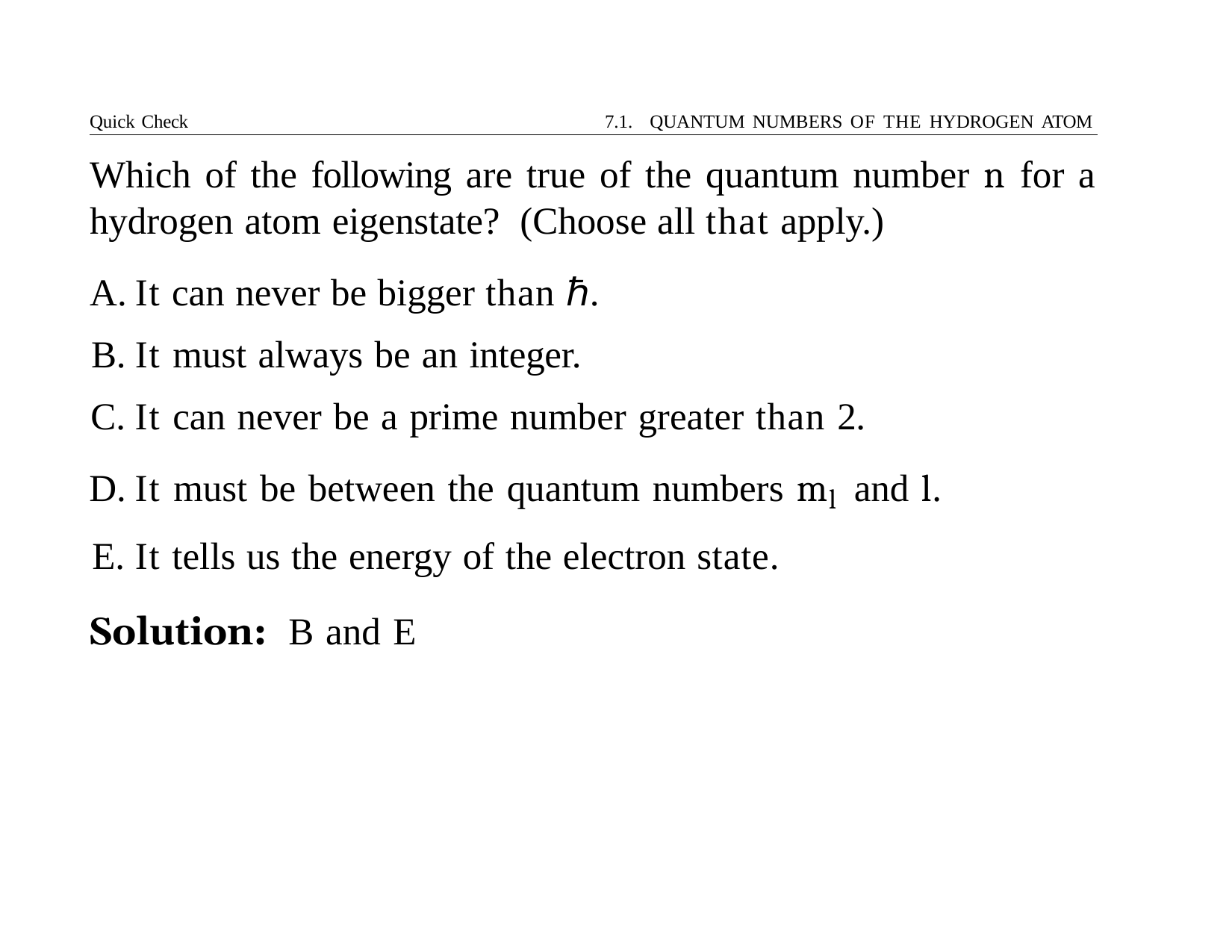

Quick Check	7.1.  QUANTUM NUMBERS OF THE HYDROGEN ATOM

# Which of the following are true of the quantum number n for a hydrogen atom eigenstate?	(Choose all that apply.)
It can never be bigger than ℏ.
It must always be an integer.
It can never be a prime number greater than 2.
It must be between the quantum numbers ml and l.
It tells us the energy of the electron state.
Solution:	B and E